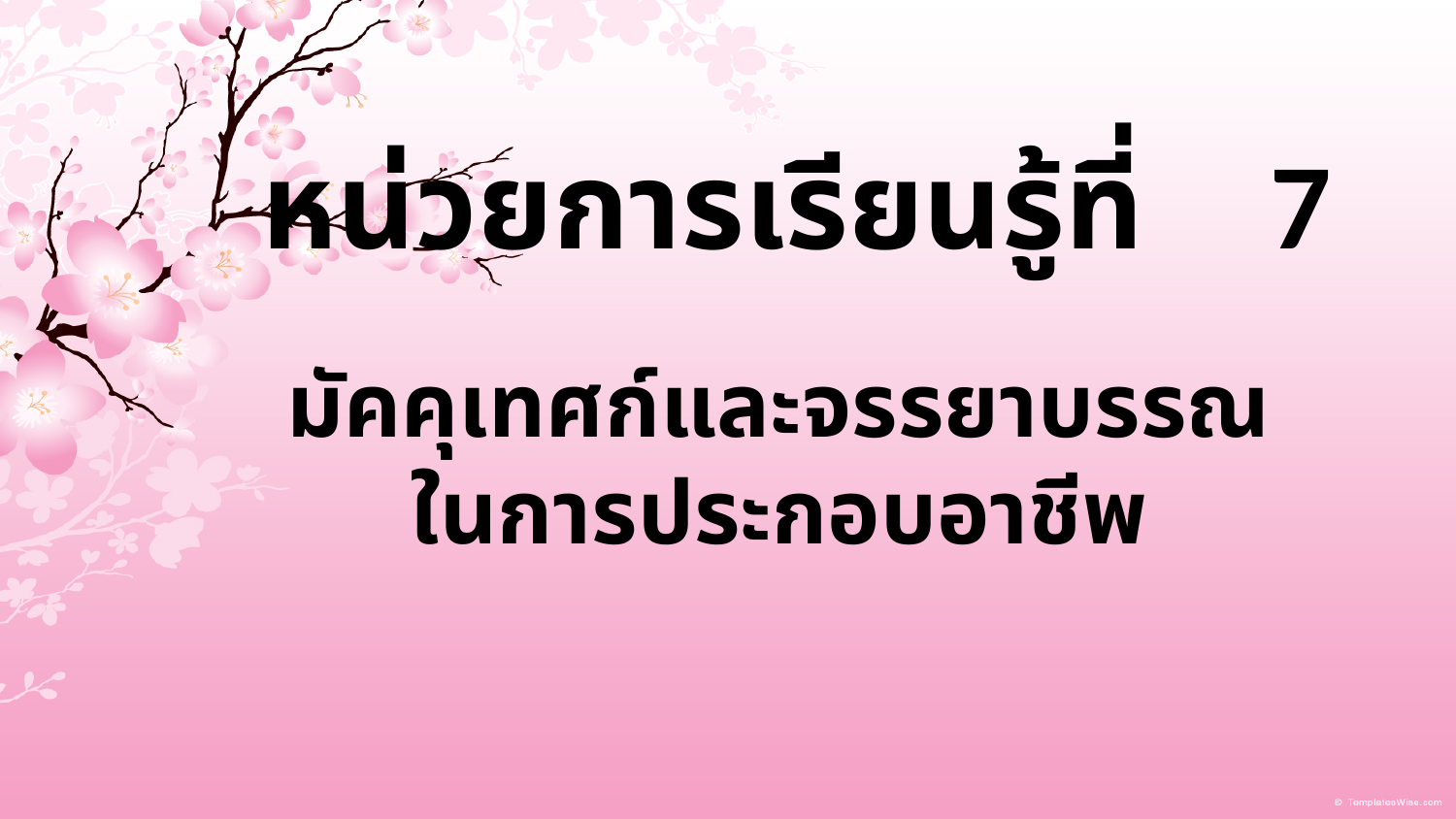

# หน่วยการเรียนรู้ที่    7
มัคคุเทศก์และจรรยาบรรณในการประกอบอาชีพ